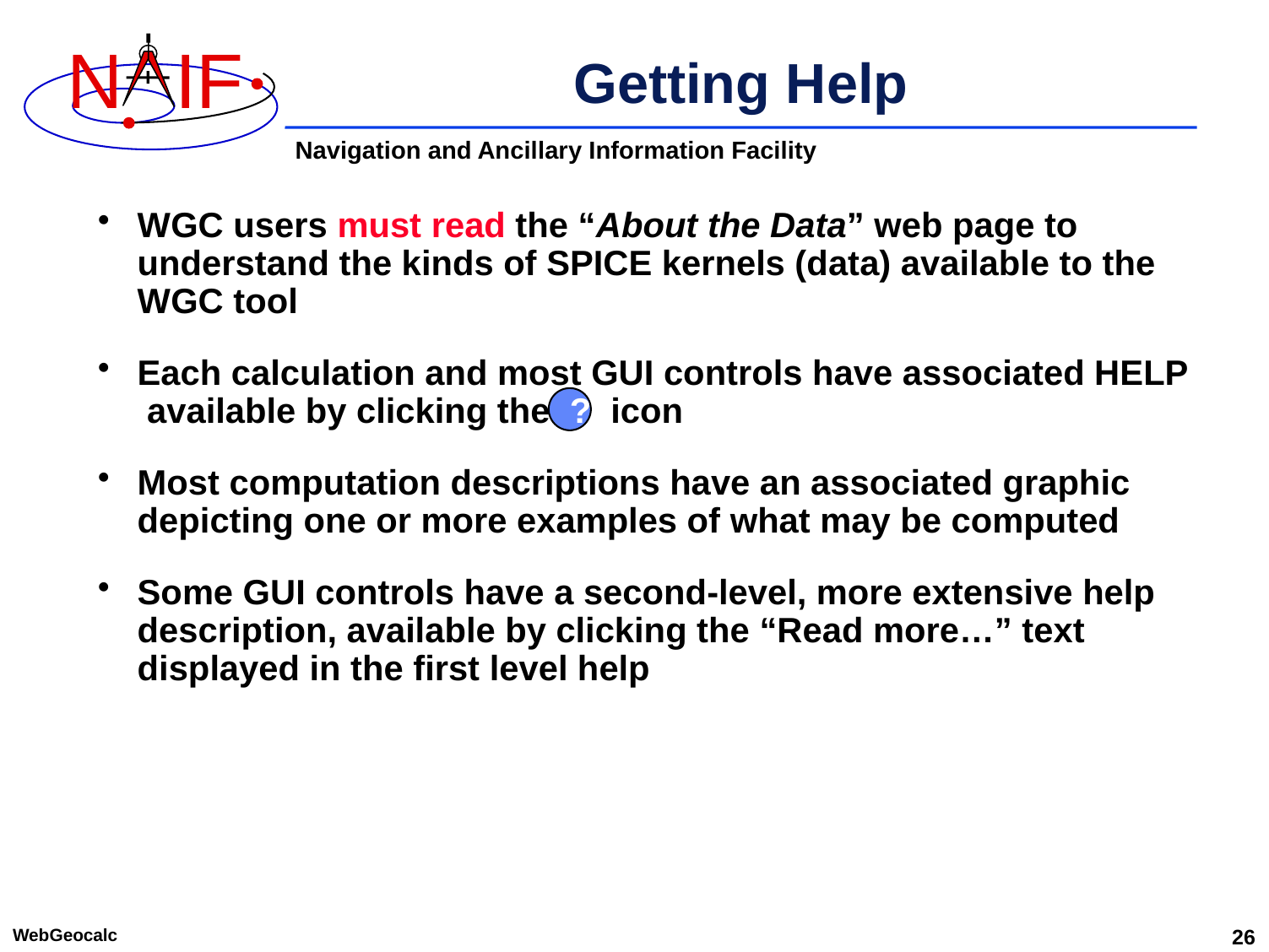

# Getting Help
WGC users must read the “About the Data” web page to understand the kinds of SPICE kernels (data) available to the WGC tool
Each calculation and most GUI controls have associated HELP  available by clicking the  ?  icon
Most computation descriptions have an associated graphic depicting one or more examples of what may be computed
Some GUI controls have a second-level, more extensive help description, available by clicking the “Read more…” text displayed in the first level help

WebGeocalc
26